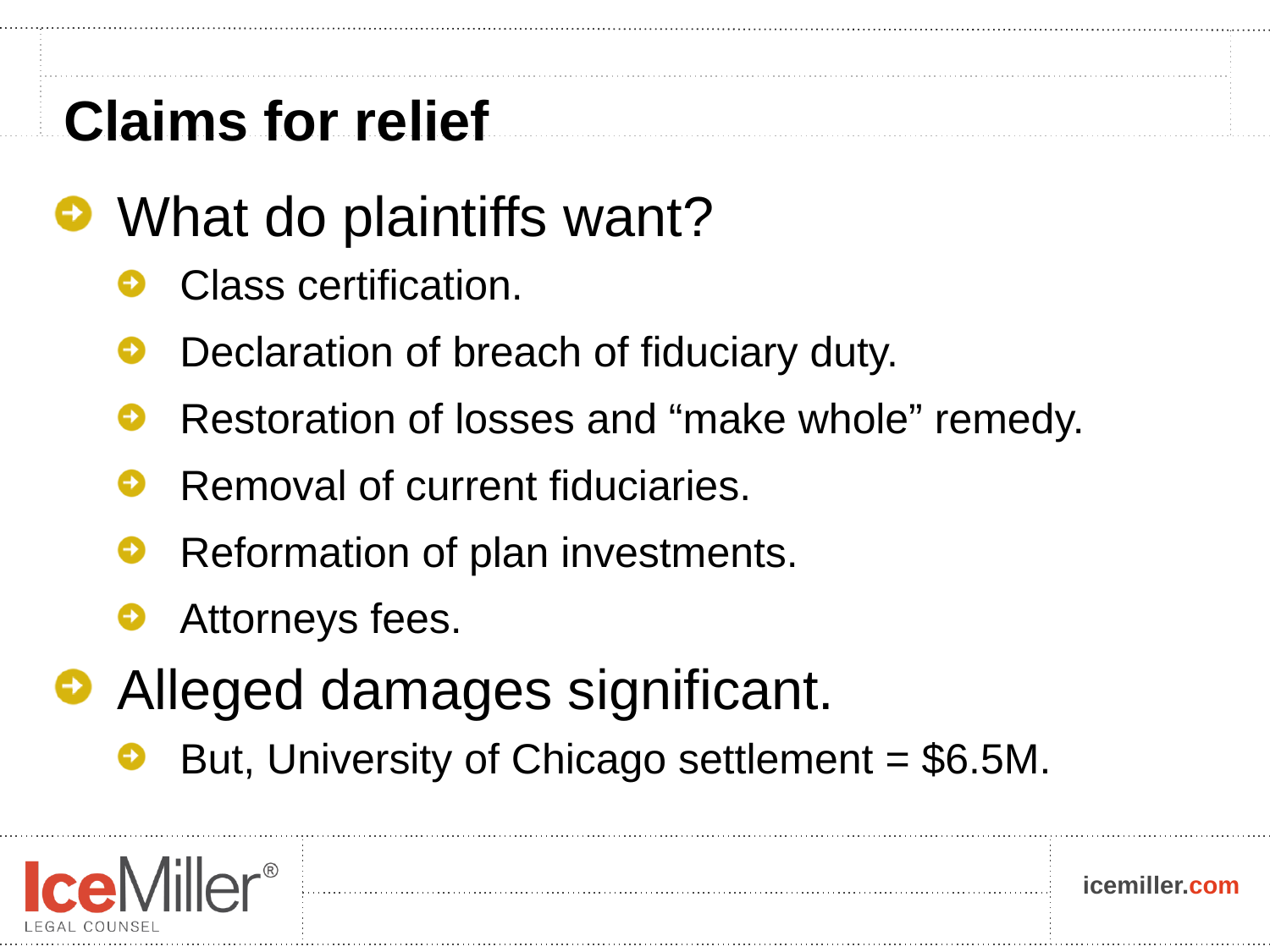

# Claims for relief

What do plaintiffs want?
Class certification.
Declaration of breach of fiduciary duty.
Restoration of losses and “make whole” remedy.
Removal of current fiduciaries.
Reformation of plan investments.
Attorneys fees.
Alleged damages significant.
But, University of Chicago settlement = $6.5M.